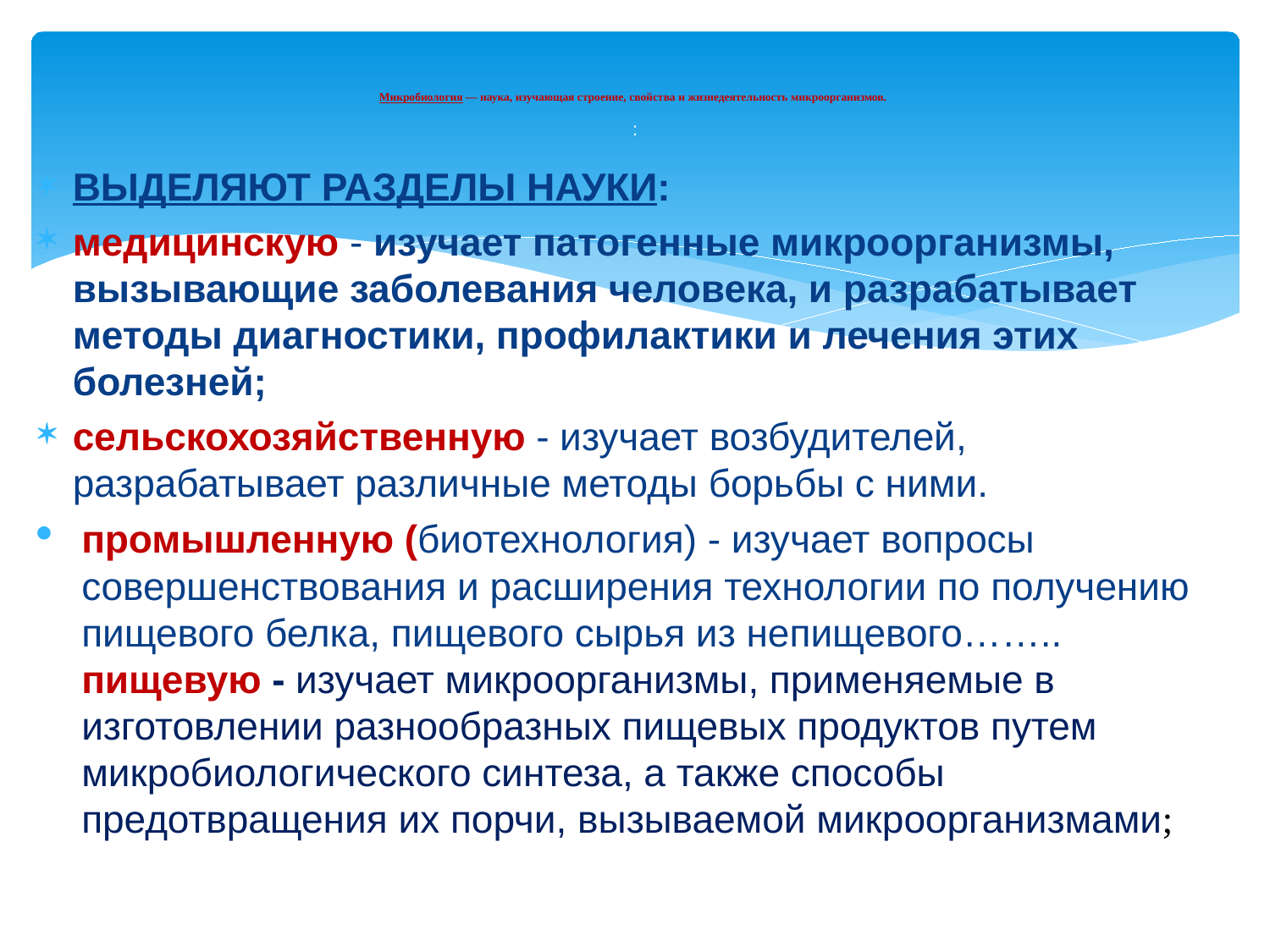

# Микробиология — наука, изучающая строение, свойства и жизнедеятельность микроорганизмов.  :
ВЫДЕЛЯЮТ РАЗДЕЛЫ НАУКИ:
медицинскую - изучает патогенные микроорганизмы, вызывающие заболевания человека, и разрабатывает методы диагностики, профилактики и лечения этих болезней;
сельскохозяйственную - изучает возбудителей, разрабатывает различные методы борьбы с ними.
промышленную (биотехнология) - изучает вопросы совершенствования и расширения технологии по получению пищевого белка, пищевого сырья из непищевого…….. пищевую - изучает микроорганизмы, применяемые в изготовлении разнообразных пищевых продуктов путем микробиологического синтеза, а также способы предотвращения их порчи, вызываемой микроорганизмами;